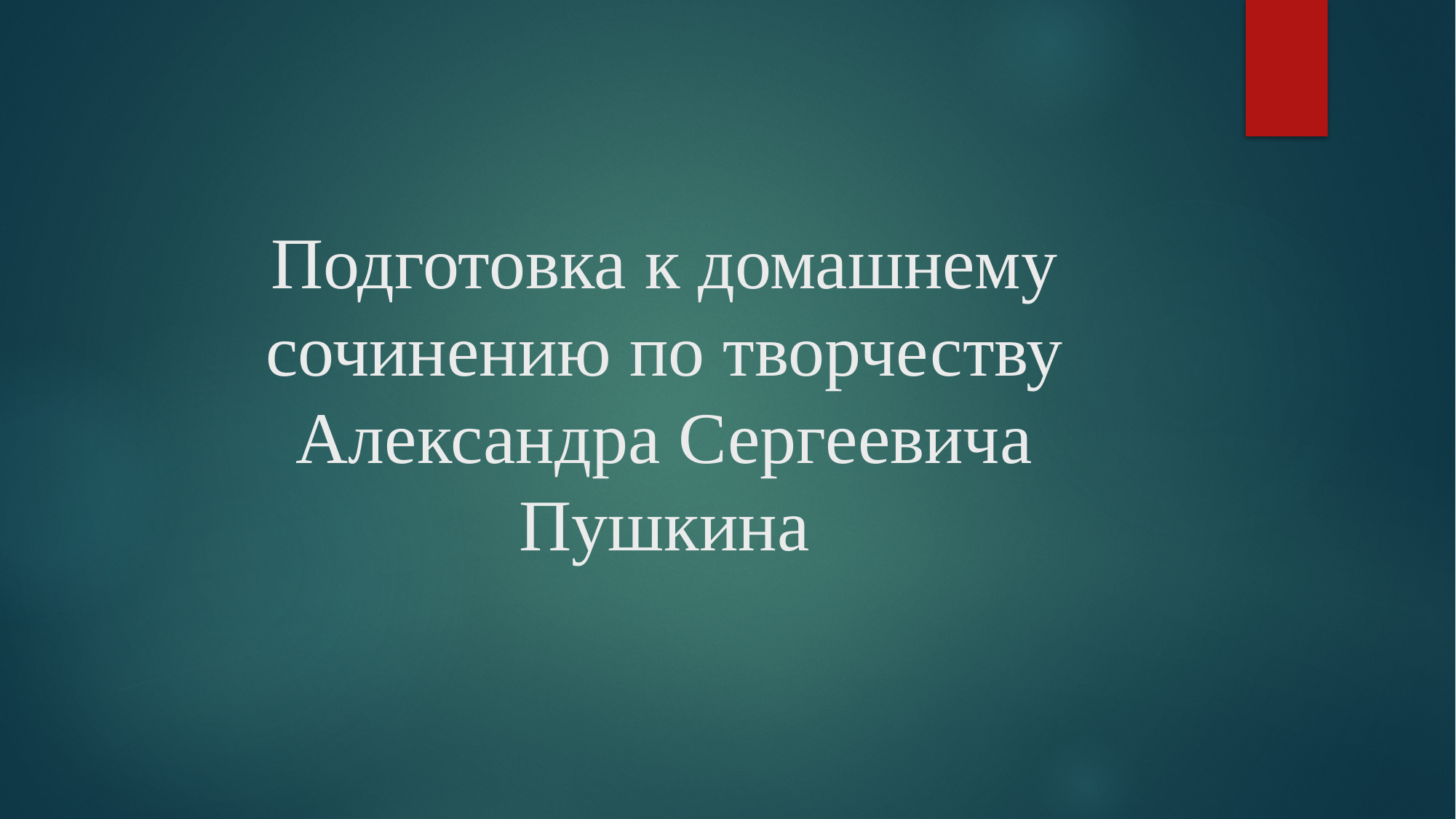

# Подготовка к домашнему сочинению по творчеству Александра Сергеевича Пушкина